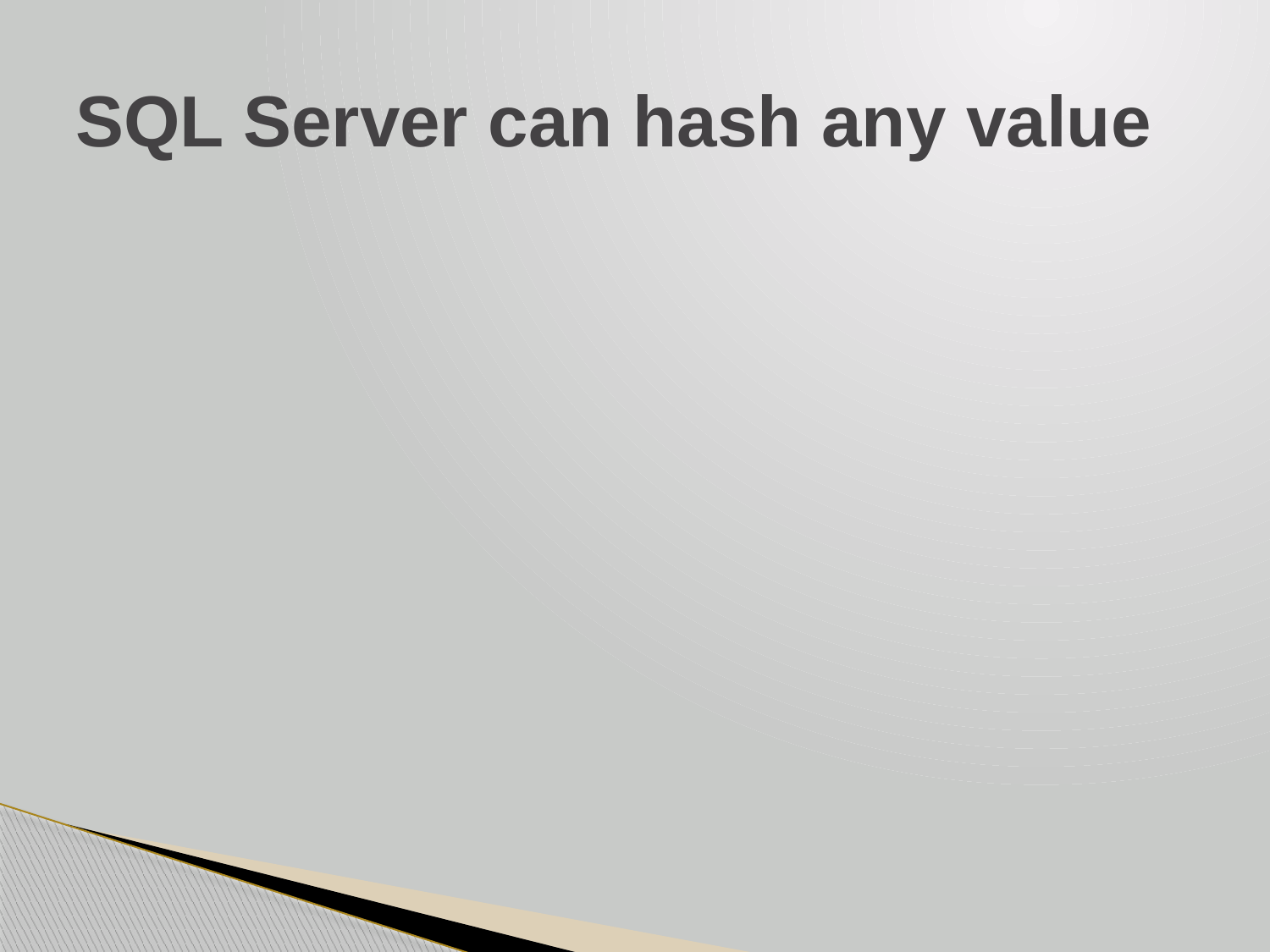

# SQL Server can hash any value